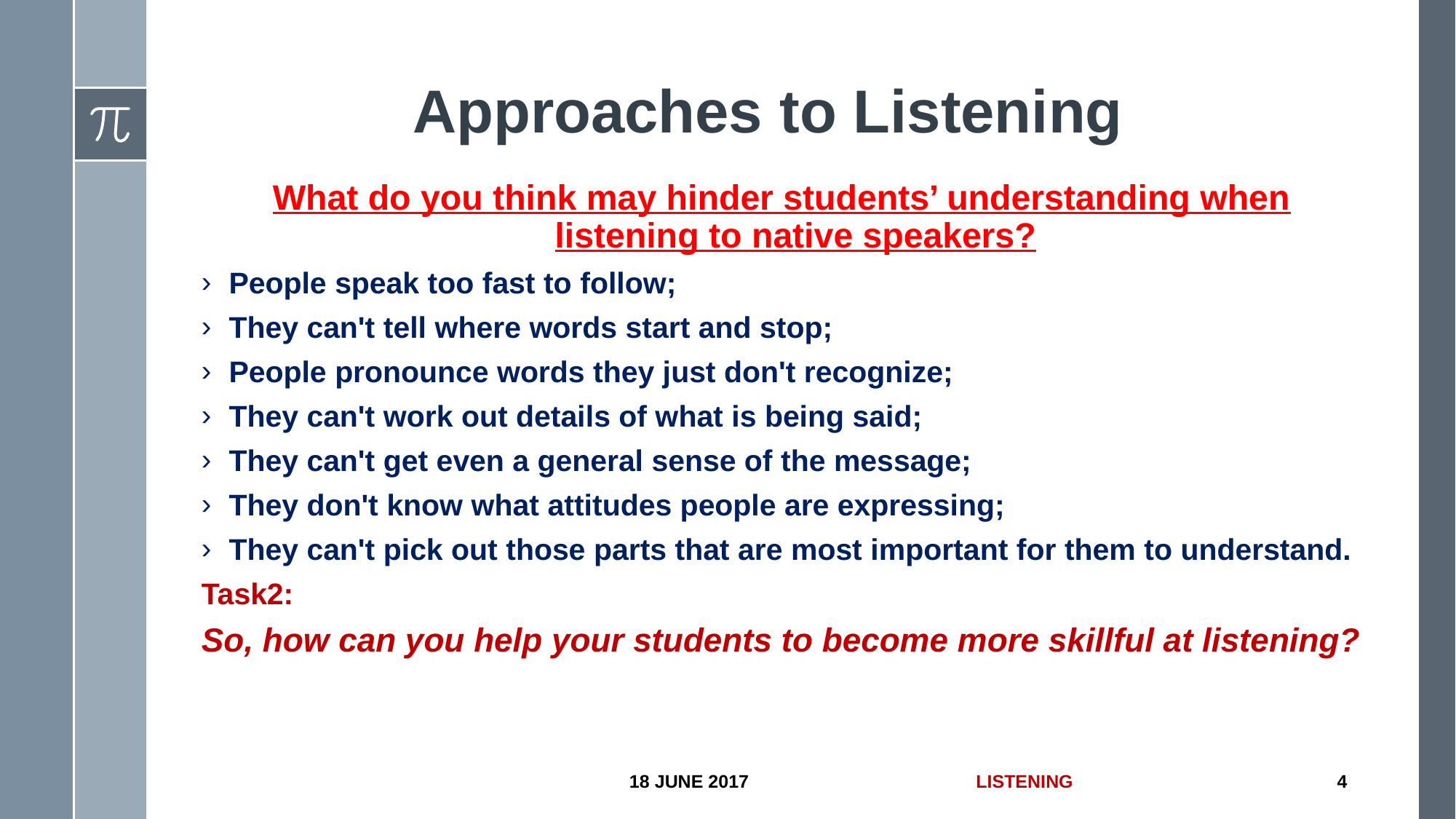

# Approaches to Listening
What do you think may hinder students’ understanding when listening to native speakers?
People speak too fast to follow;
They can't tell where words start and stop;
People pronounce words they just don't recognize;
They can't work out details of what is being said;
They can't get even a general sense of the message;
They don't know what attitudes people are expressing;
They can't pick out those parts that are most important for them to understand.
Task2:
So, how can you help your students to become more skillful at listening?
18 June 2017
Listening
4